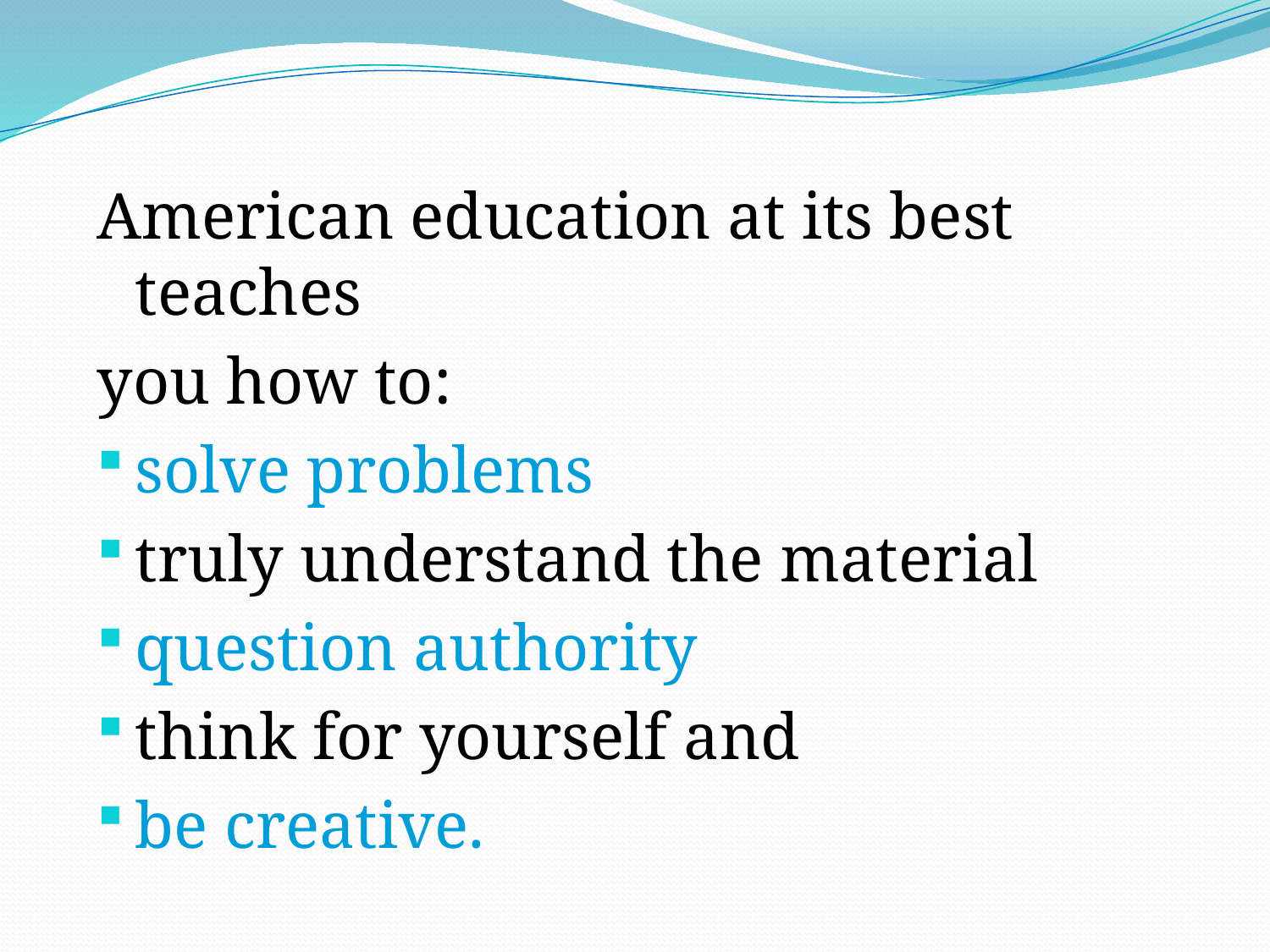

American education at its best teaches
you how to:
solve problems
truly understand the material
question authority
think for yourself and
be creative.